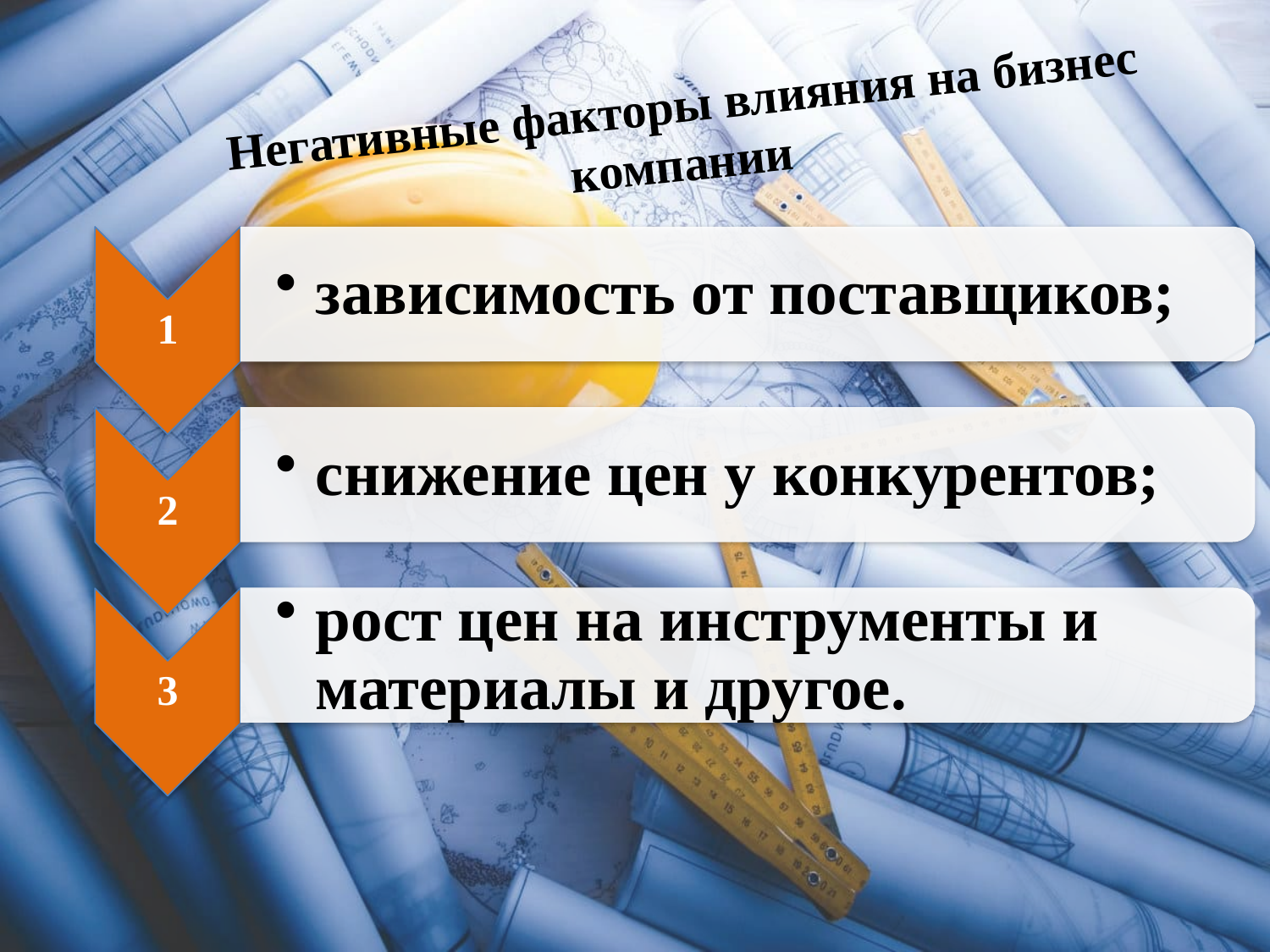

Негативные факторы влияния на бизнес компании
1
зависимость от поставщиков;
2
снижение цен у конкурентов;
3
рост цен на инструменты и материалы и другое.